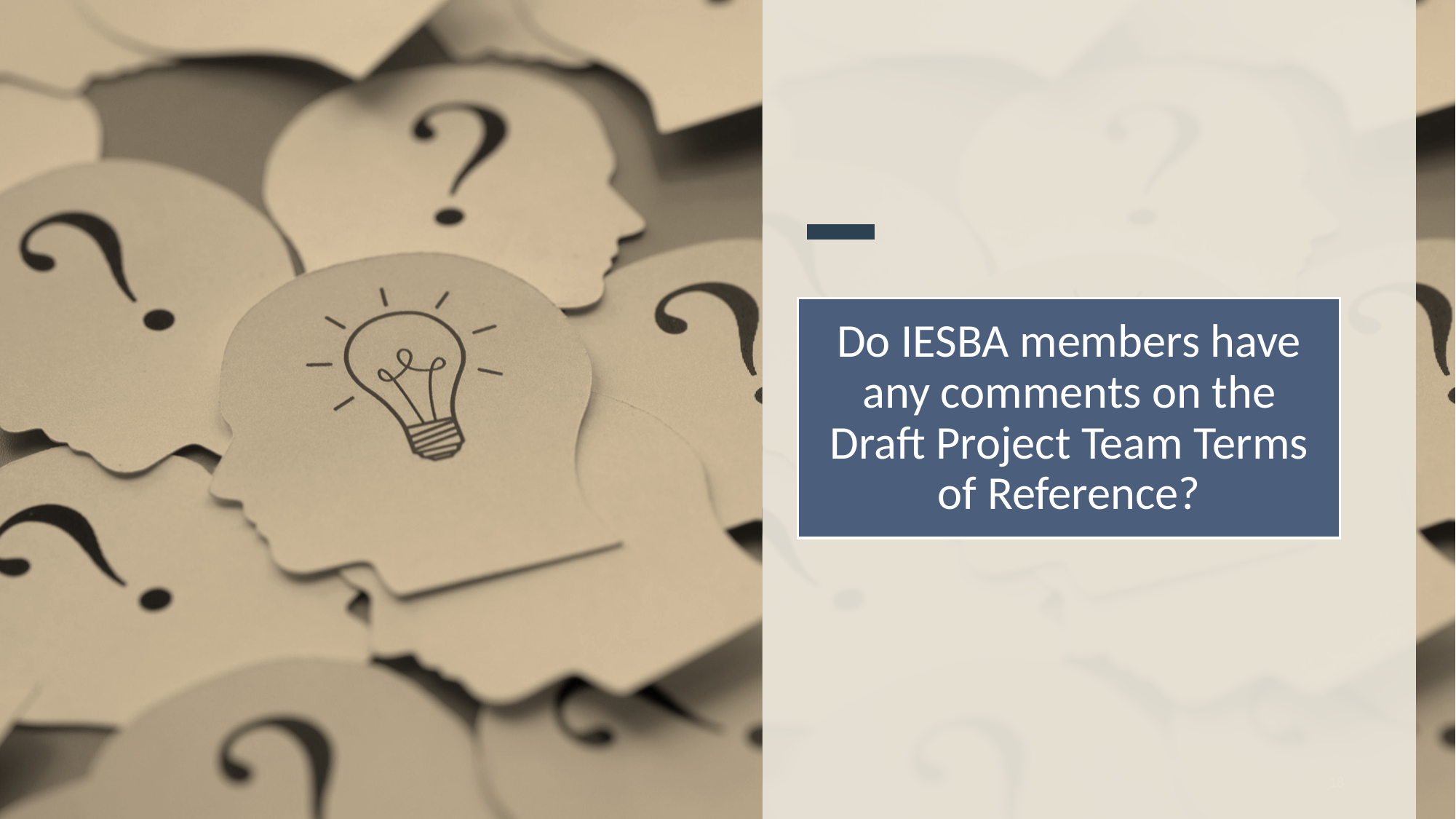

Do IESBA members have any comments on the Draft Project Team Terms of Reference?
18